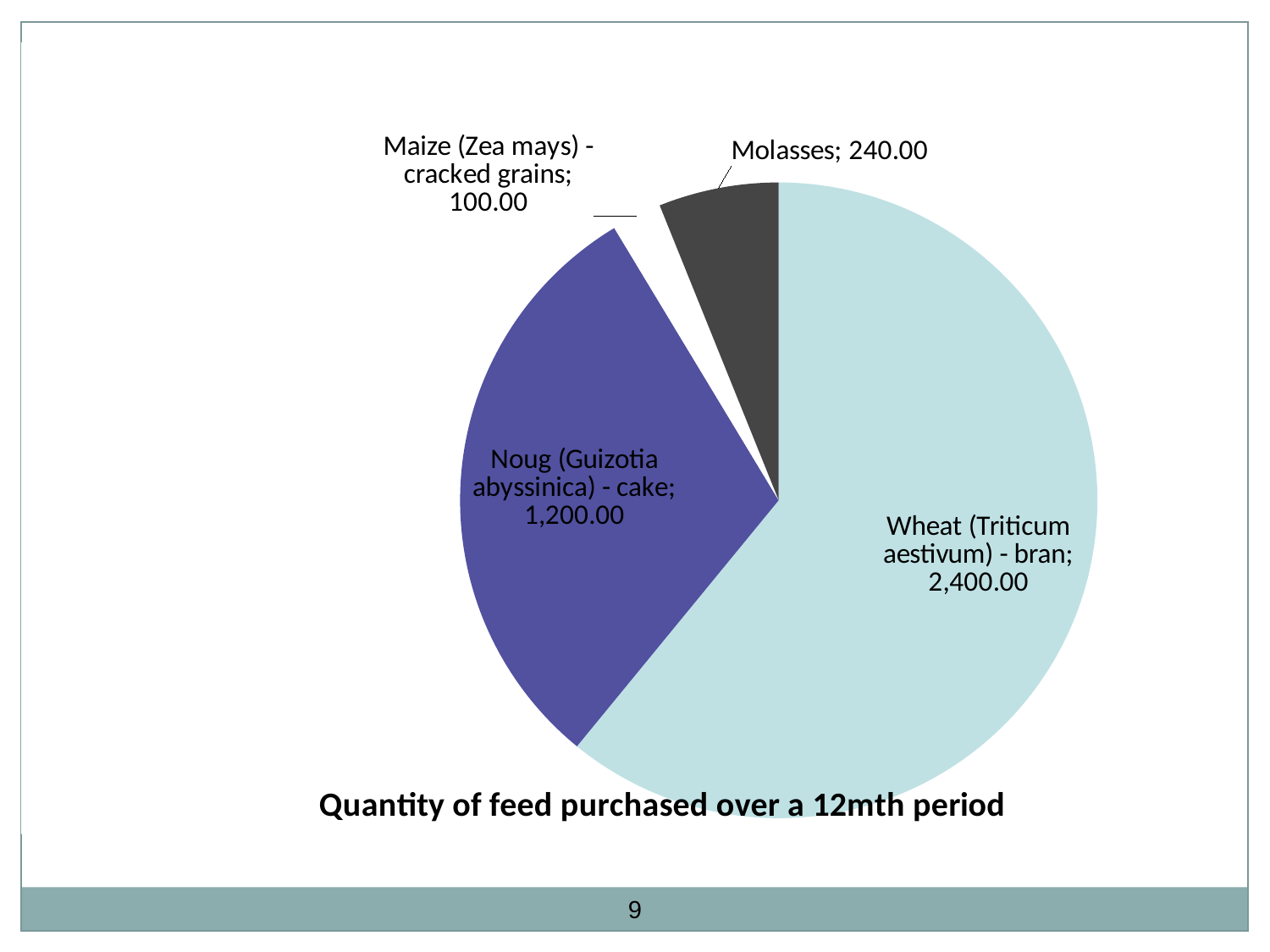

### Chart: Quantity of feed purchased over a 12mth period

| Category | Total |
|---|---|
| Wheat (Triticum aestivum) - bran | 2400.0 |
| Noug (Guizotia abyssinica) - cake | 1200.0 |
| Maize (Zea mays) - cracked grains | 100.0 |
| Molasses | 240.0 |
9